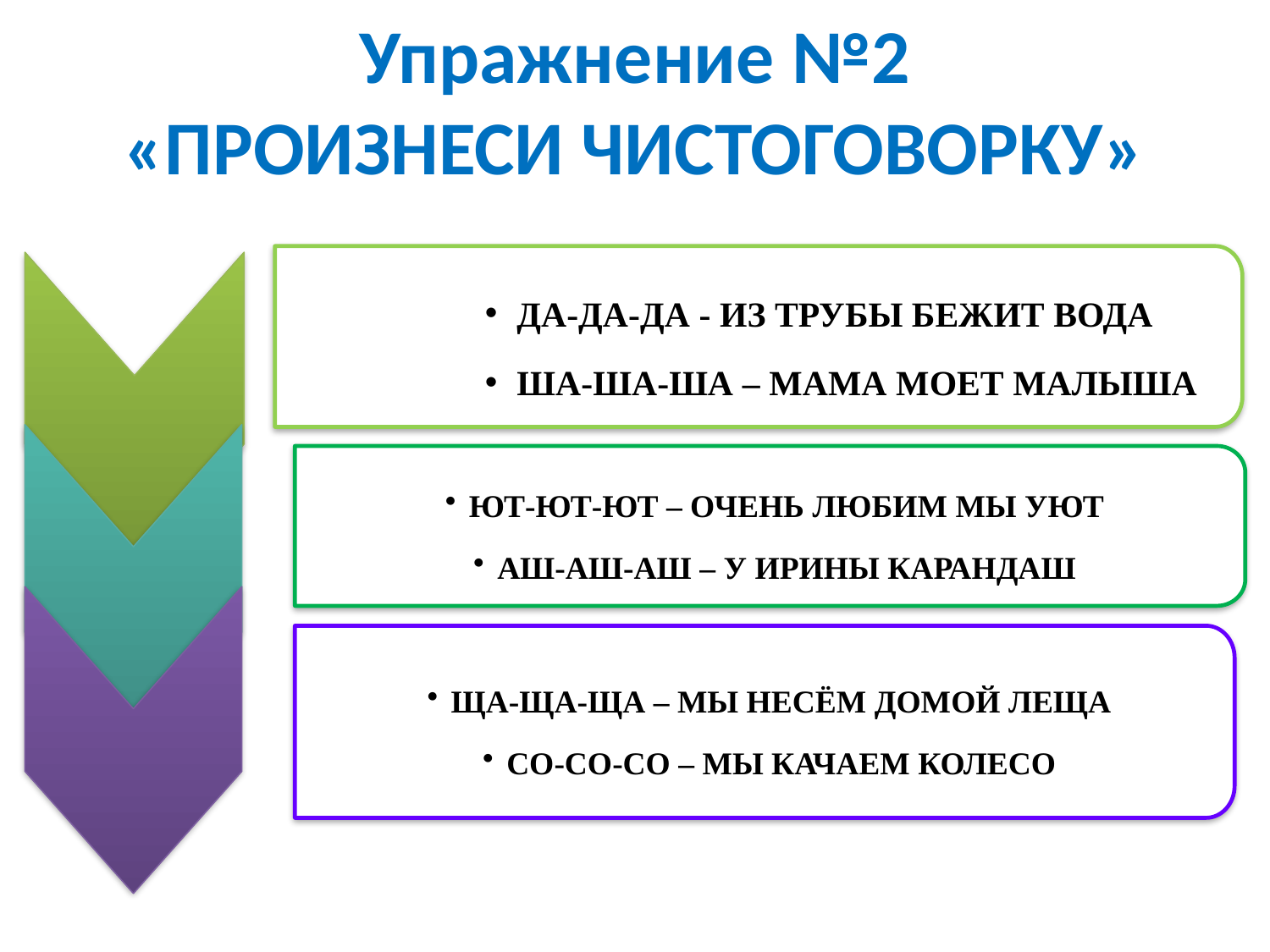

# Упражнение №2 «ПРОИЗНЕСИ ЧИСТОГОВОРКУ»
ДА-ДА-ДА - ИЗ ТРУБЫ БЕЖИТ ВОДА
ША-ША-ША – МАМА МОЕТ МАЛЫША

ЮТ-ЮТ-ЮТ – ОЧЕНЬ ЛЮБИМ МЫ УЮТ
АШ-АШ-АШ – У ИРИНЫ КАРАНДАШ

ЩА-ЩА-ЩА – МЫ НЕСЁМ ДОМОЙ ЛЕЩА
СО-СО-СО – МЫ КАЧАЕМ КОЛЕСО